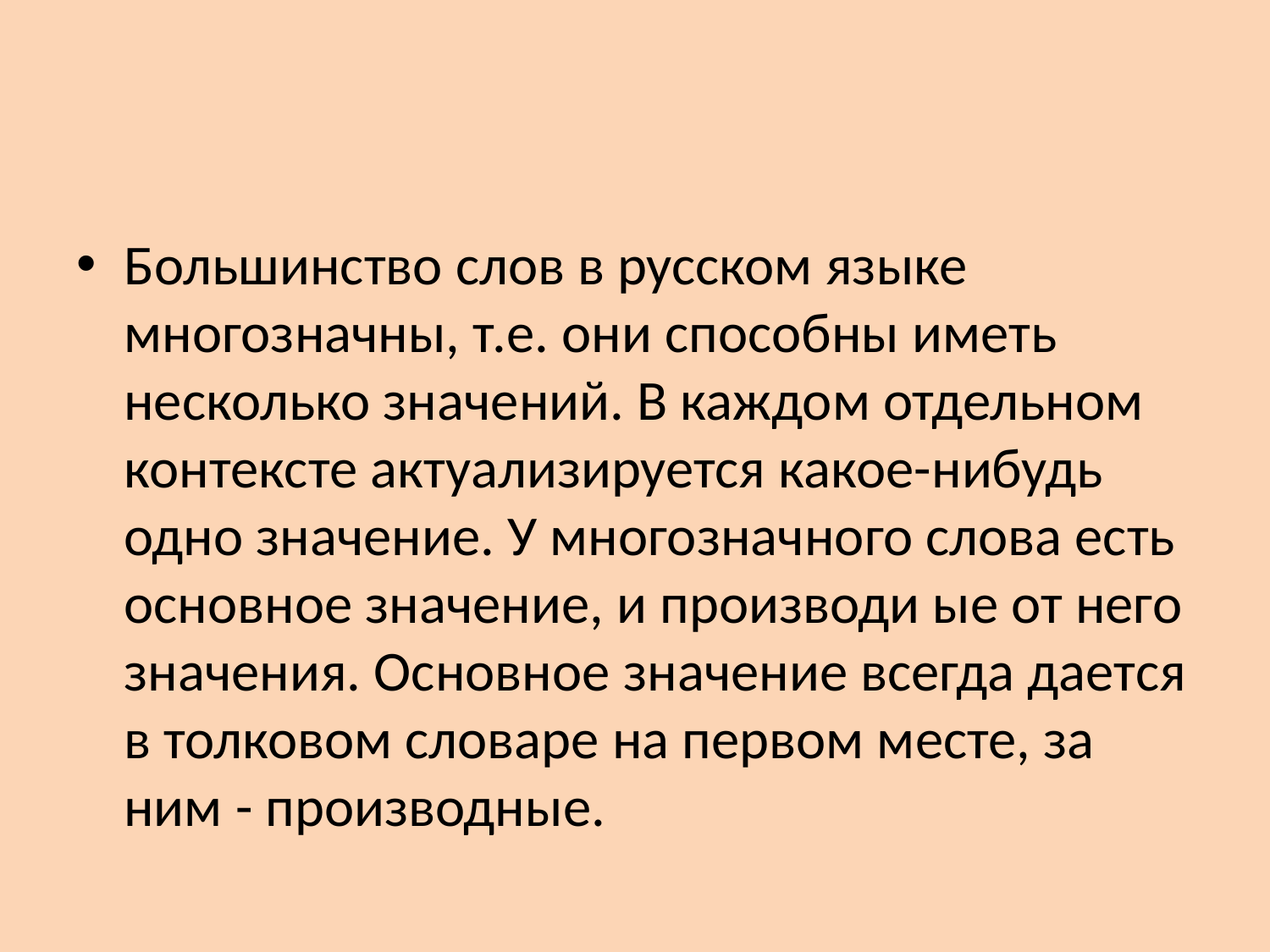

#
Большинство слов в русском языке многозначны, т.е. они способны иметь несколько значений. В каждом отдельном контексте актуализируется какое-нибудь одно значение. У многозначного слова есть основное значение, и производи ые от него значения. Основное значение всегда дается в толковом словаре на первом месте, за ним - производные.